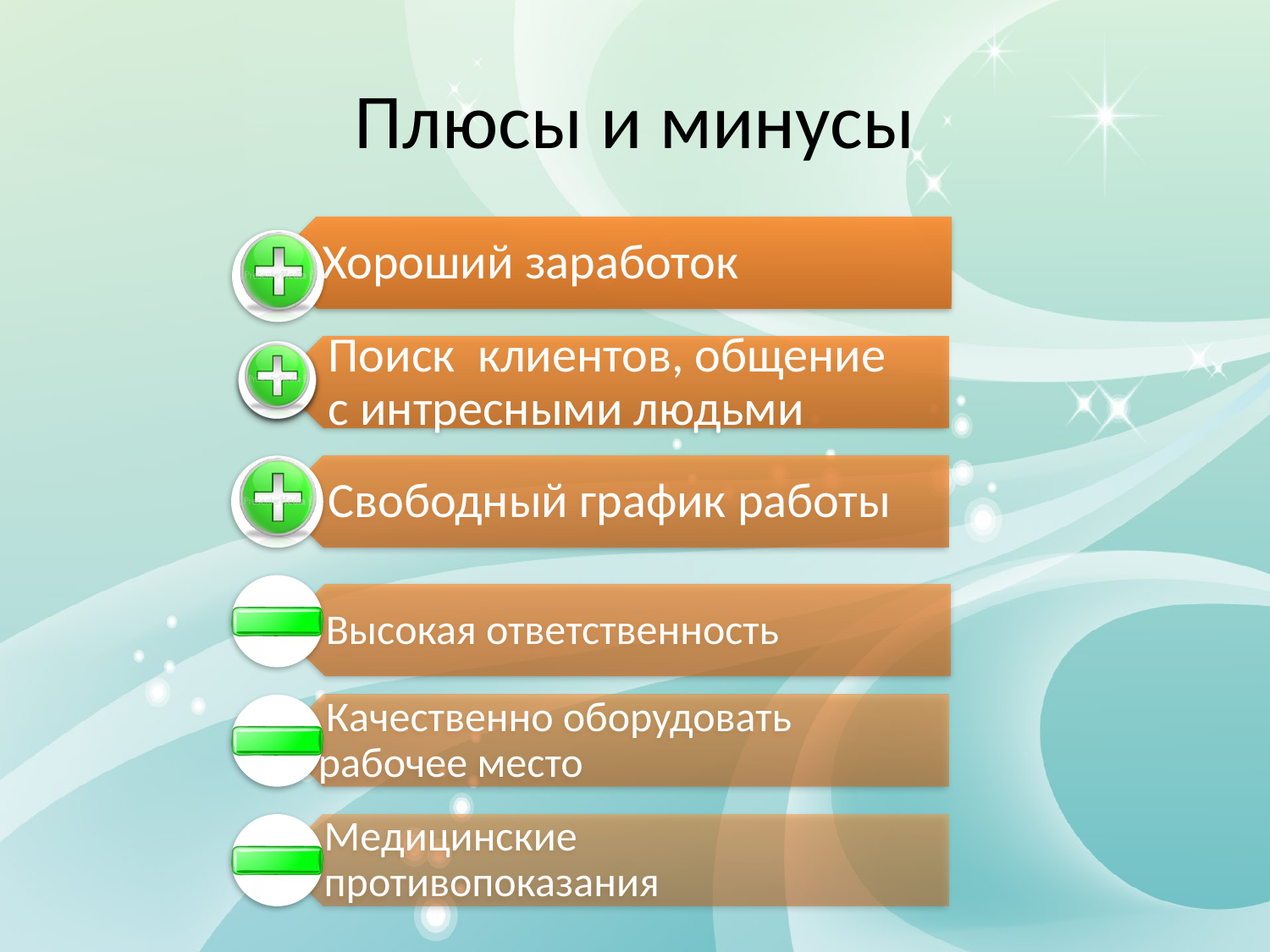

# Плюсы и минусы
Хороший заработок
Поиск  клиентов, общение с интресными людьми
Свободный график работы
Высокая ответственность
 Качественно оборудовать рабочее место
Медицинские противопоказания